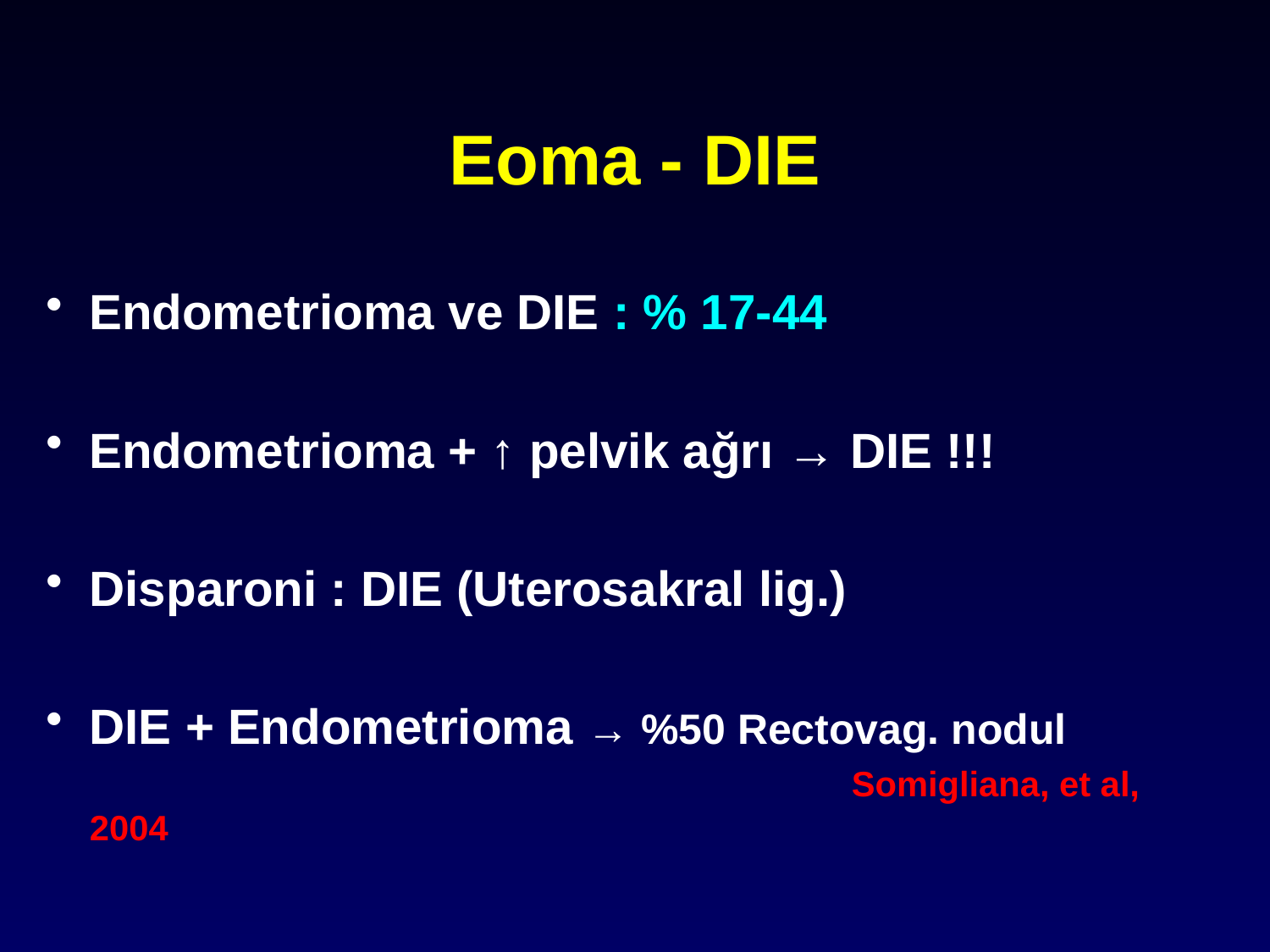

# Eoma - DIE
Endometrioma ve DIE : % 17-44

Endometrioma + ↑ pelvik ağrı → DIE !!!

Disparoni : DIE (Uterosakral lig.)

DIE + Endometrioma → %50 Rectovag. nodul							Somigliana, et al, 2004